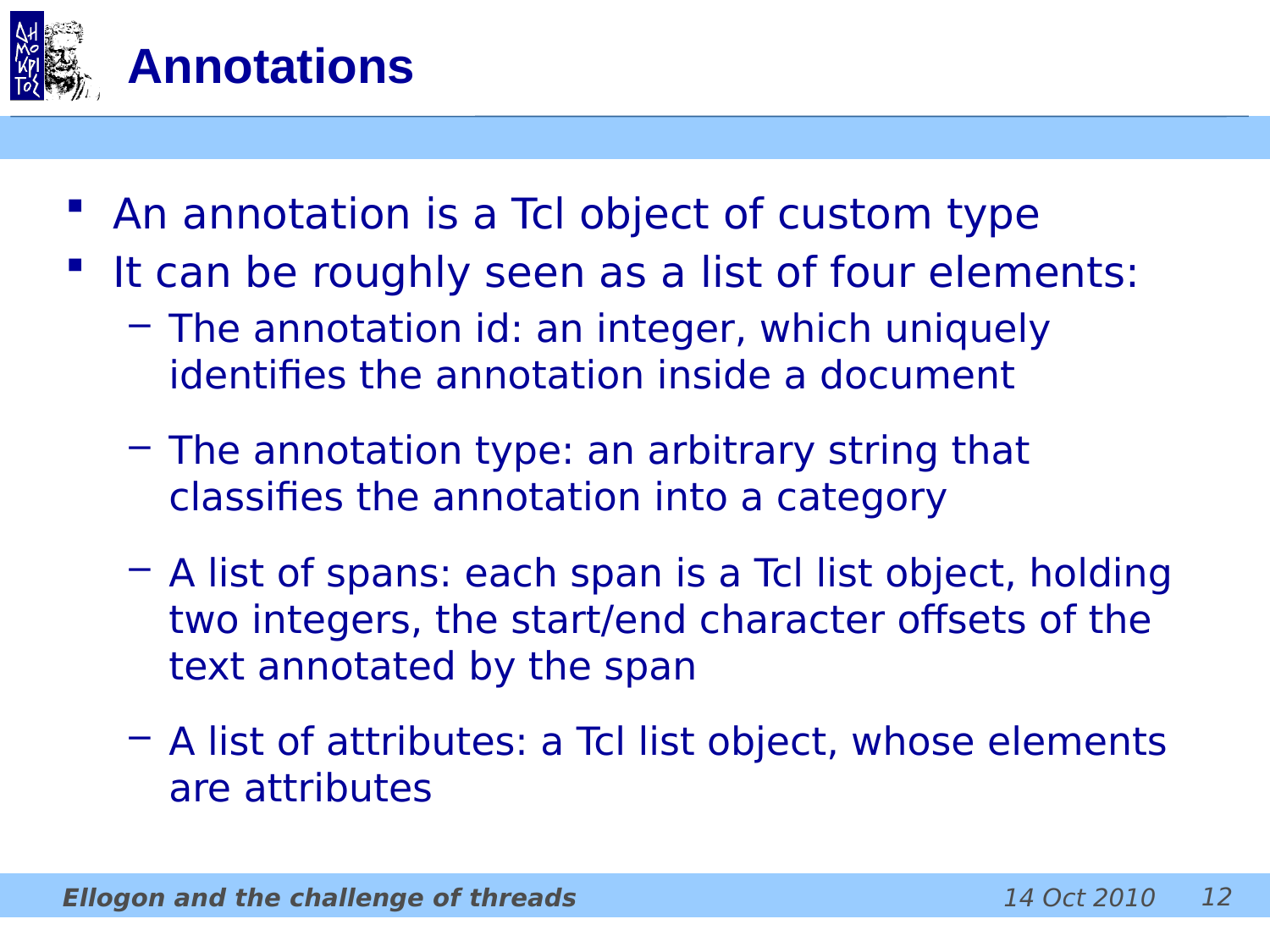

# Annotations
An annotation is a Tcl object of custom type
It can be roughly seen as a list of four elements:
The annotation id: an integer, which uniquely identifies the annotation inside a document
The annotation type: an arbitrary string that classifies the annotation into a category
A list of spans: each span is a Tcl list object, holding two integers, the start/end character offsets of the text annotated by the span
A list of attributes: a Tcl list object, whose elements are attributes

12
Ellogon and the challenge of threads
14 Oct 2010